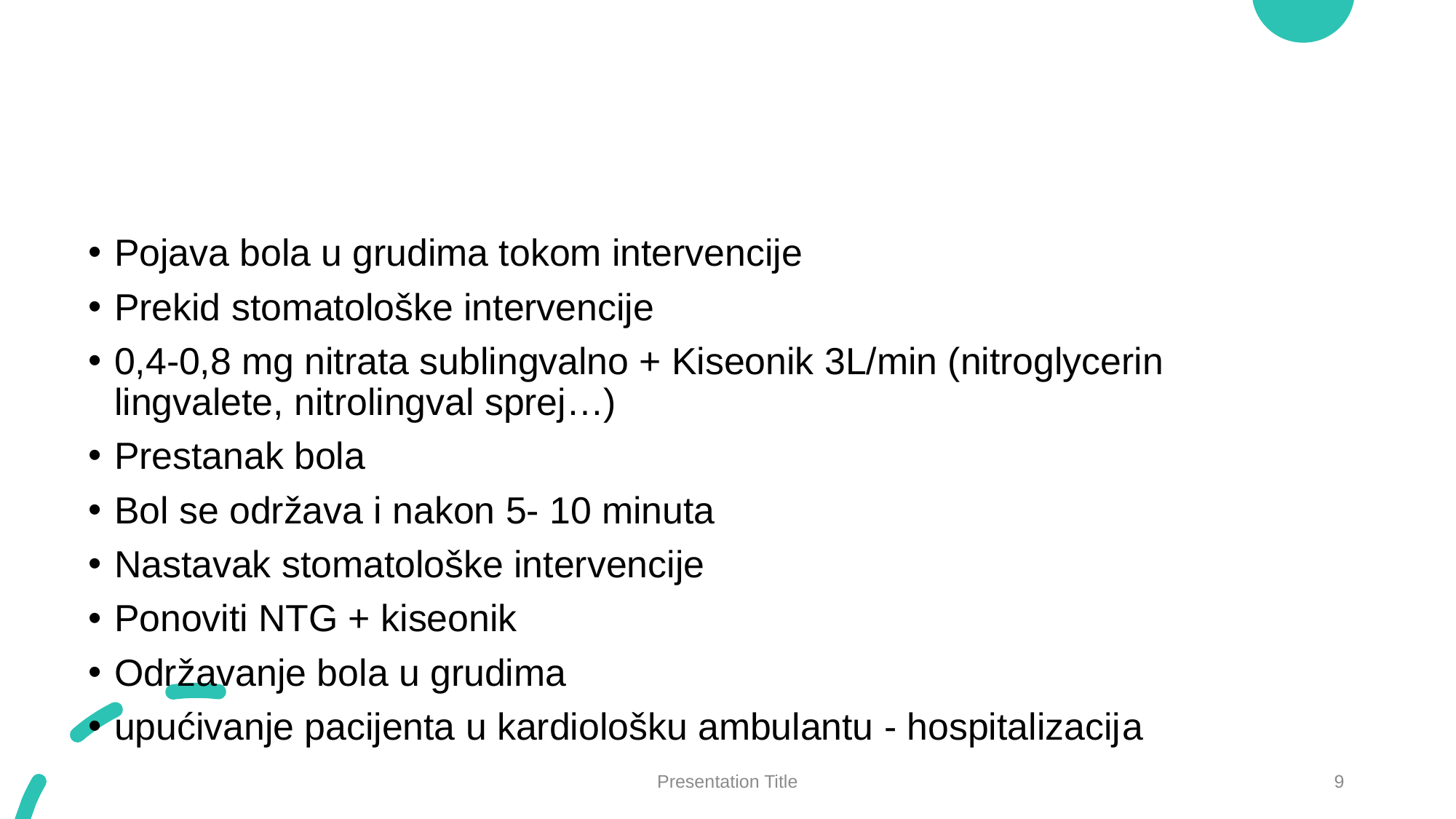

#
Pojava bola u grudima tokom intervencije
Prekid stomatološke intervencije
0,4-0,8 mg nitrata sublingvalno + Kiseonik 3L/min (nitroglycerin lingvalete, nitrolingval sprej…)
Prestanak bola
Bol se održava i nakon 5- 10 minuta
Nastavak stomatološke intervencije
Ponoviti NTG + kiseonik
Održavanje bola u grudima
upućivanje pacijenta u kardiološku ambulantu - hospitalizacija
Presentation Title
9